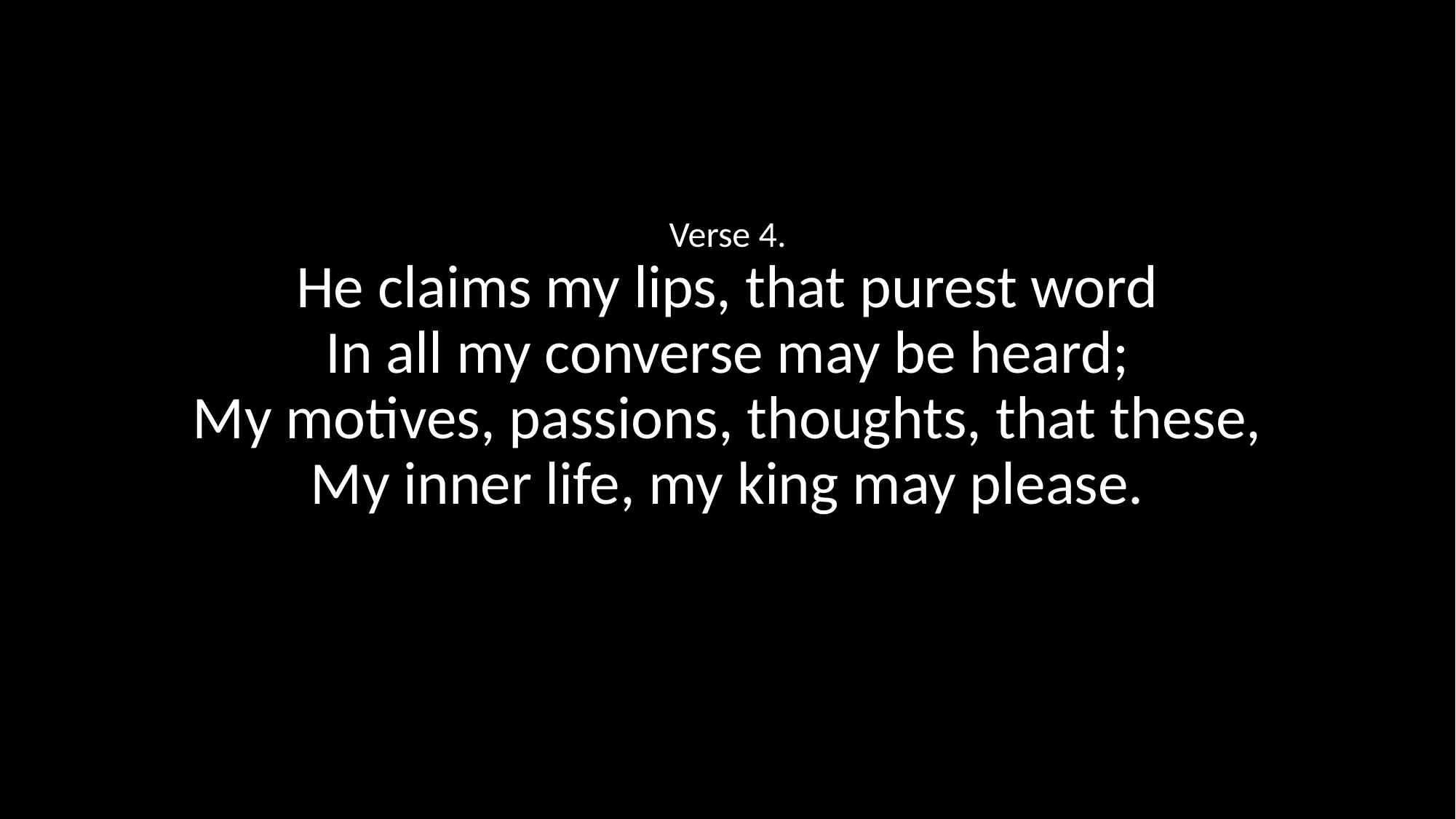

Verse 4.
He claims my lips, that purest word
In all my converse may be heard;
My motives, passions, thoughts, that these,
My inner life, my king may please.